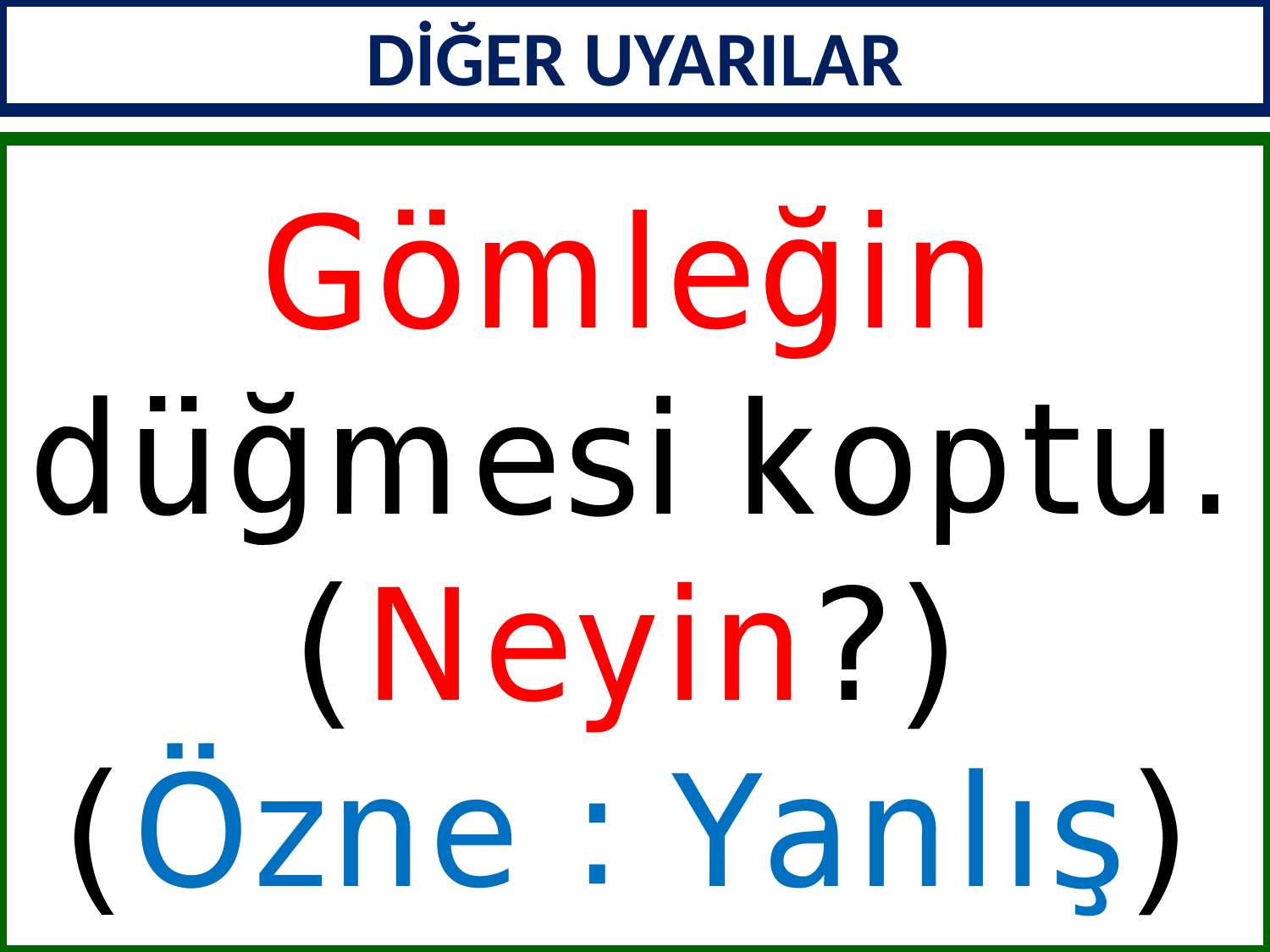

DİĞER UYARILAR
Gömleğin düğmesi koptu.
(Neyin?)
(Özne : Yanlış)